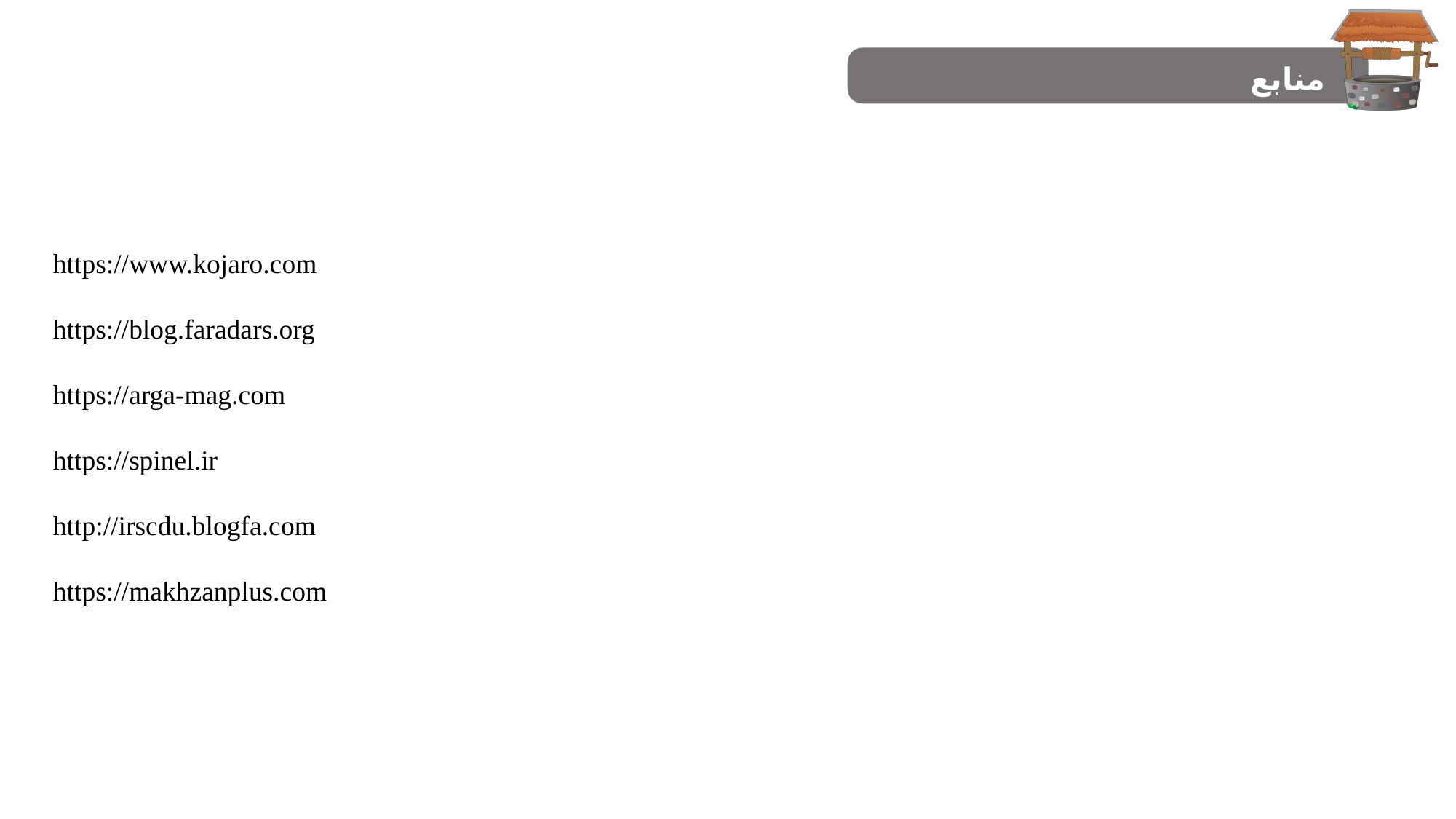

منابع

https://www.kojaro.com
https://blog.faradars.org
https://arga-mag.com
https://spinel.ir
http://irscdu.blogfa.com
https://makhzanplus.com